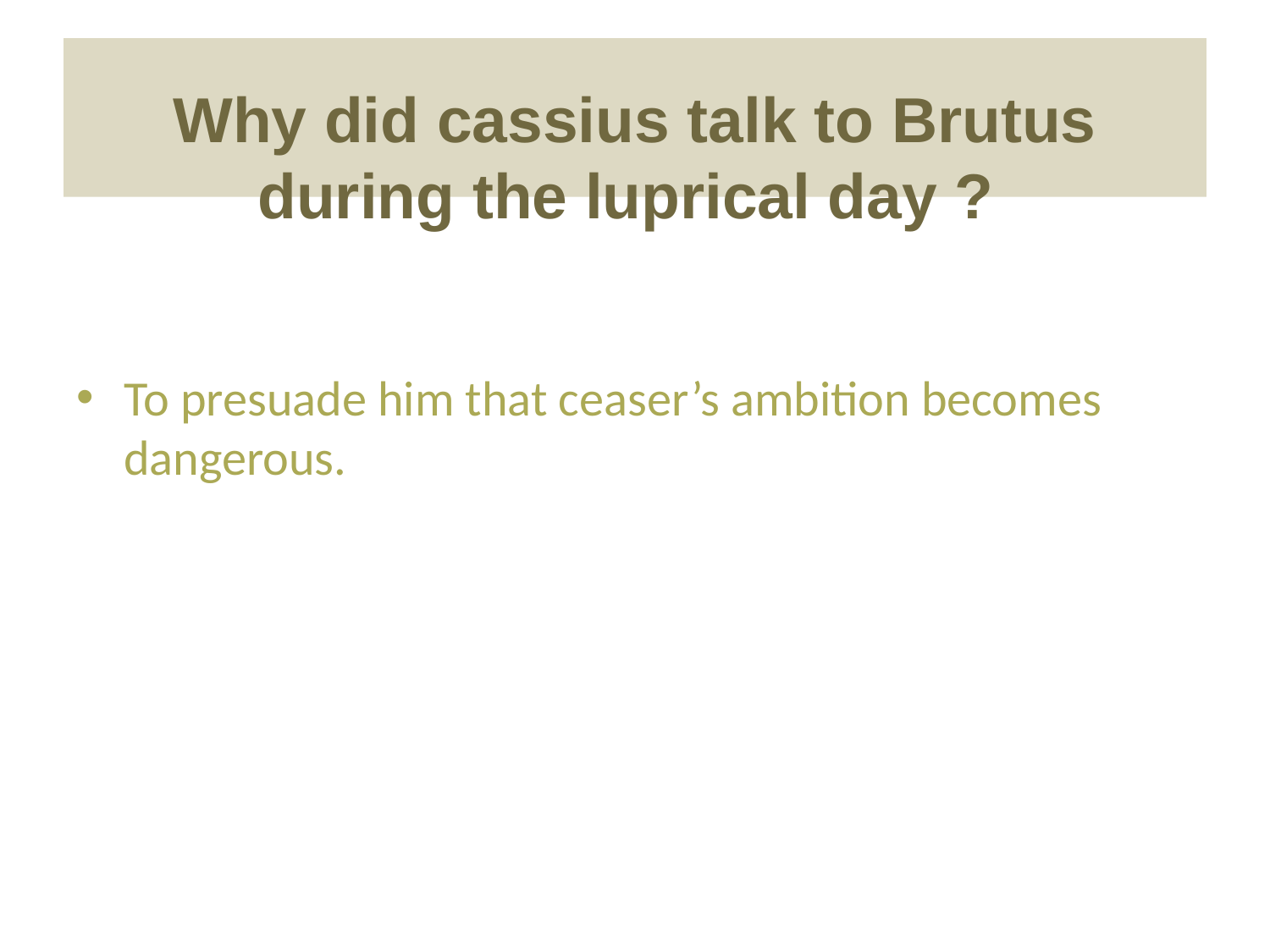

# Why did cassius talk to Brutus during the luprical day ?

To presuade him that ceaser’s ambition becomes dangerous.